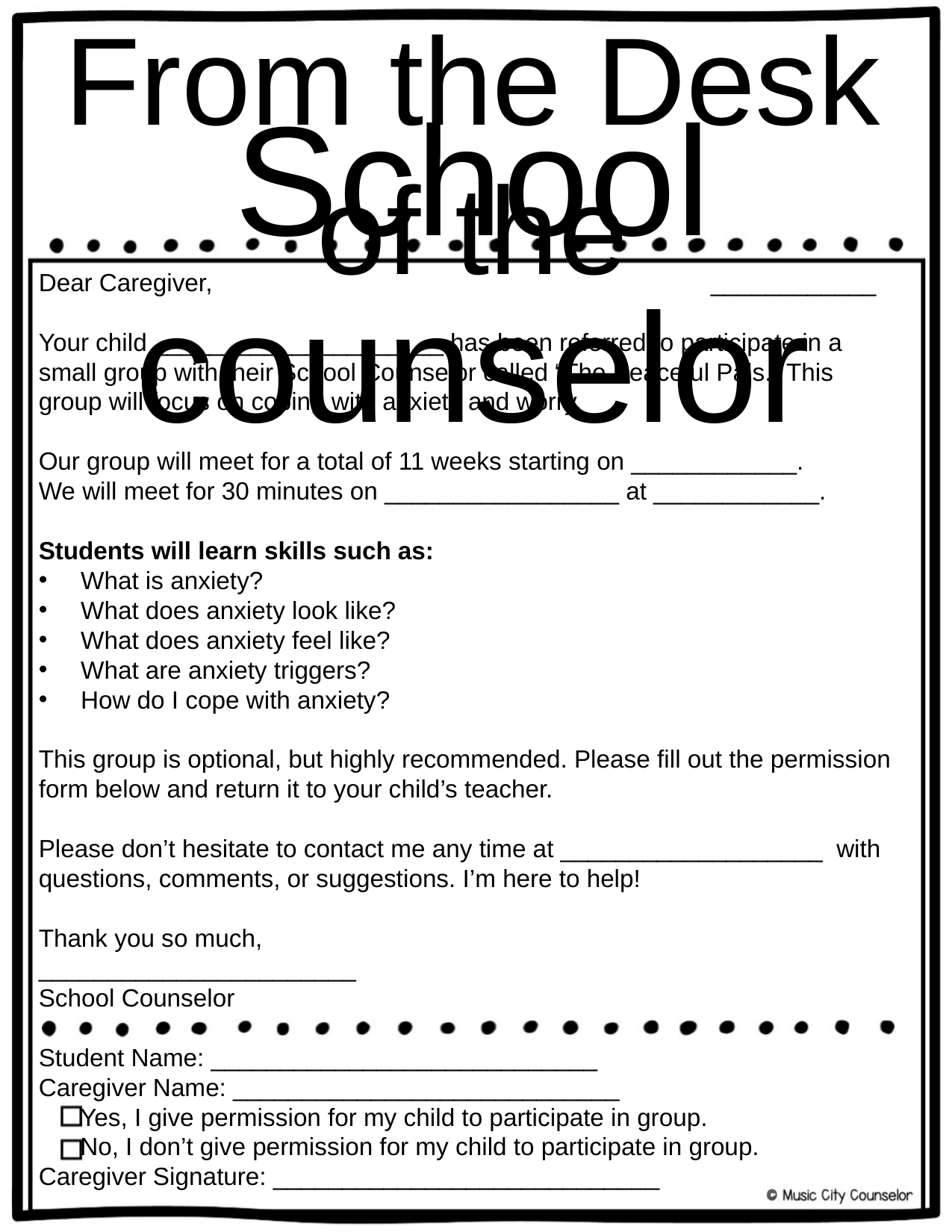

From the Desk of the
School counselor
Dear Caregiver,					____________

Your child _____________________ has been referred to participate in a small group with their School Counselor called “The Peaceful Pals.” This group will focus on coping with anxiety and worry.

Our group will meet for a total of 11 weeks starting on ____________.
We will meet for 30 minutes on _________________ at ____________.

Students will learn skills such as:
What is anxiety?
What does anxiety look like?
What does anxiety feel like?
What are anxiety triggers?
How do I cope with anxiety?

This group is optional, but highly recommended. Please fill out the permission form below and return it to your child’s teacher.

Please don’t hesitate to contact me any time at ___________________  with questions, comments, or suggestions. I’m here to help!

Thank you so much,
_______________________
School Counselor

Student Name: ____________________________
Caregiver Name: ____________________________
      Yes, I give permission for my child to participate in group.
      No, I don’t give permission for my child to participate in group.
Caregiver Signature: ____________________________